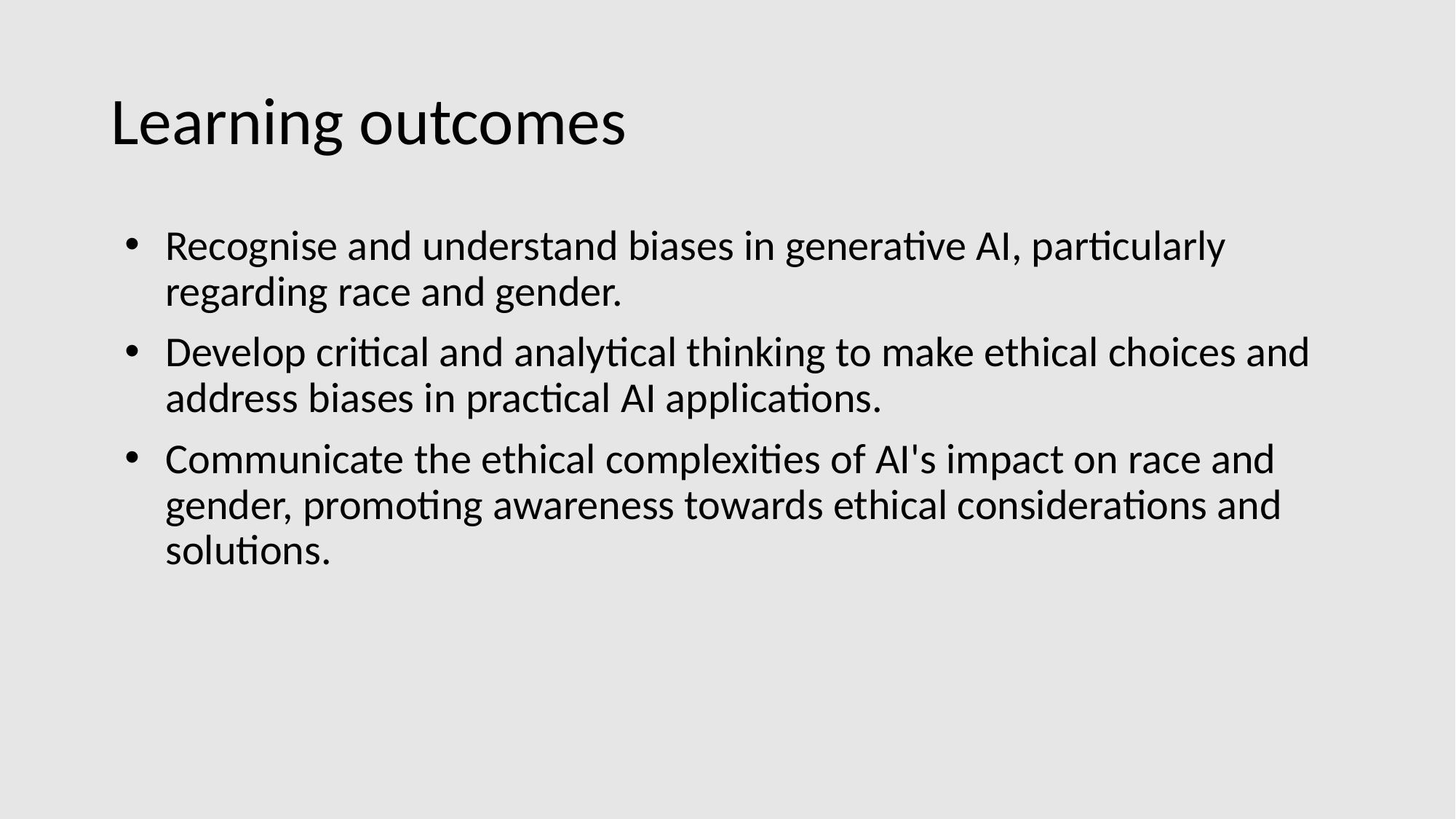

# Learning outcomes
Recognise and understand biases in generative AI, particularly regarding race and gender.
Develop critical and analytical thinking to make ethical choices and address biases in practical AI applications.
Communicate the ethical complexities of AI's impact on race and gender, promoting awareness towards ethical considerations and solutions.